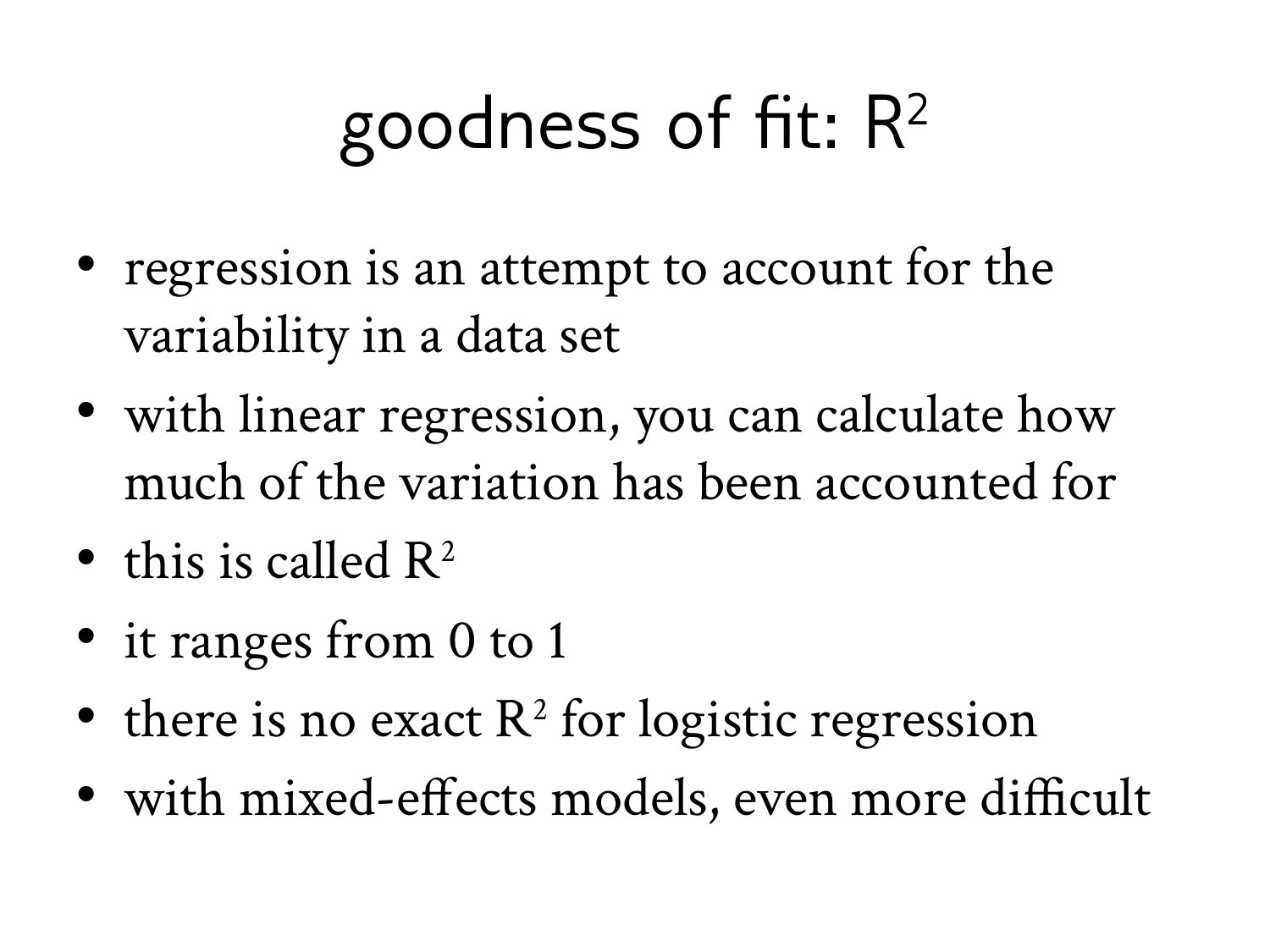

# goodness of fit: R2
regression is an attempt to account for the
variability in a data set
with linear regression, you can calculate how
much of the variation has been accounted for
this is called R2
it ranges from 0 to 1
there is no exact R2 for logistic regression
with mixed-effects models, even more difficult